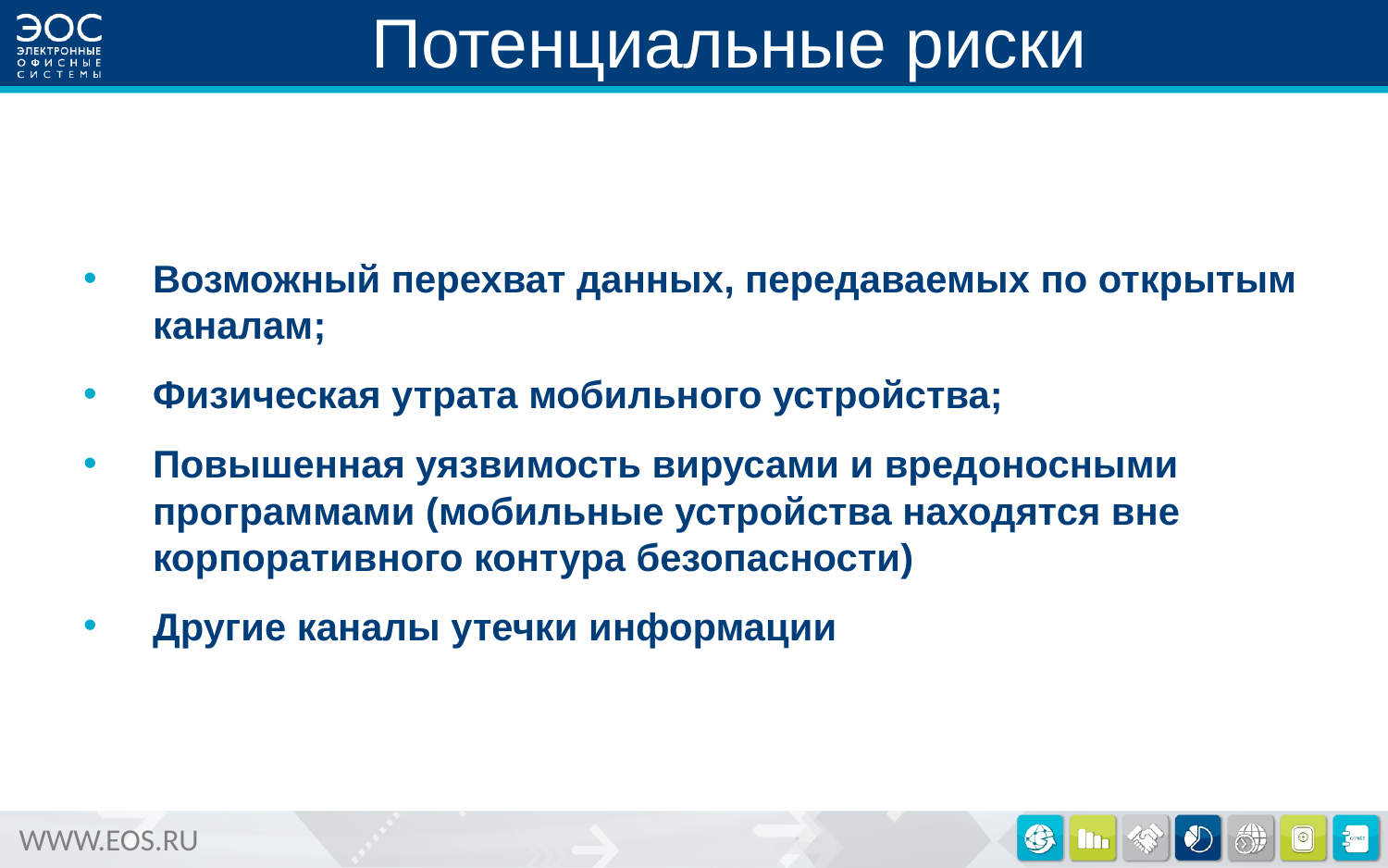

# Потенциальные риски
Возможный перехват данных, передаваемых по открытым каналам;
Физическая утрата мобильного устройства;
Повышенная уязвимость вирусами и вредоносными программами (мобильные устройства находятся вне корпоративного контура безопасности)
Другие каналы утечки информации